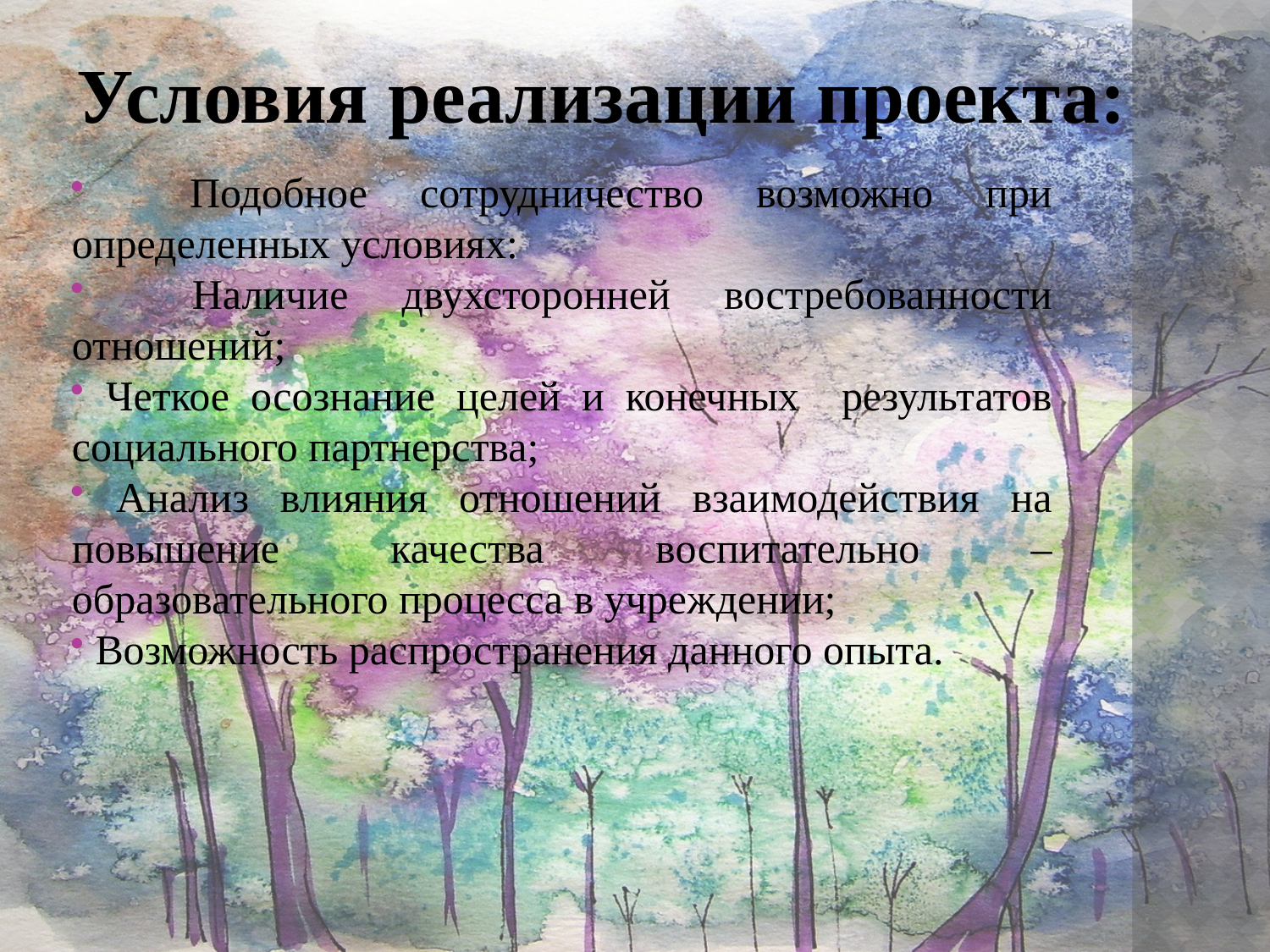

Условия реализации проекта:
  Подобное сотрудничество возможно при определенных условиях:
  Наличие двухсторонней востребованности отношений;
 Четкое осознание целей и конечных  результатов социального партнерства;
 Анализ влияния отношений взаимодействия на повышение качества воспитательно – образовательного процесса в учреждении;
 Возможность распространения данного опыта.